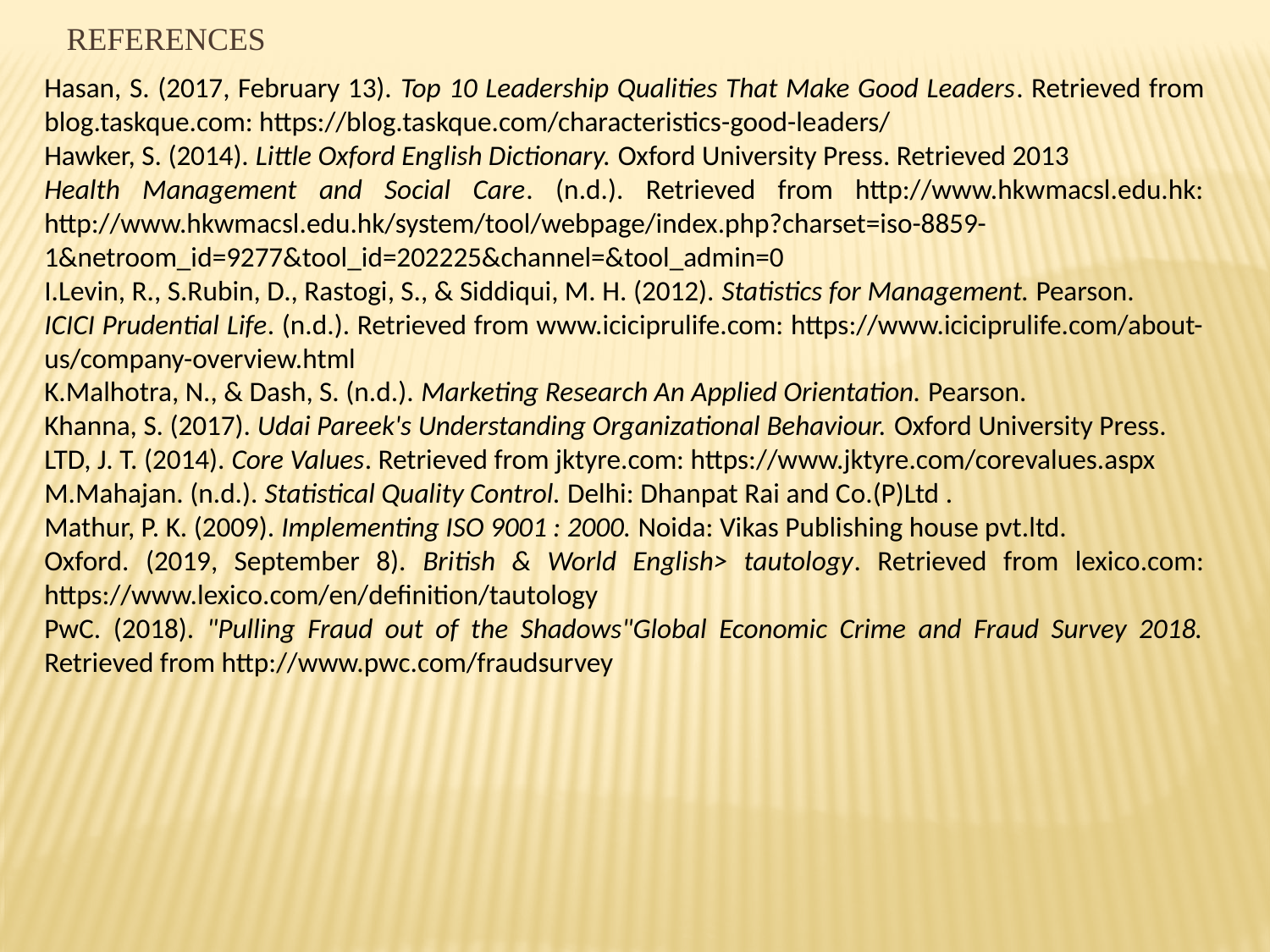

references
Hasan, S. (2017, February 13). Top 10 Leadership Qualities That Make Good Leaders. Retrieved from blog.taskque.com: https://blog.taskque.com/characteristics-good-leaders/
Hawker, S. (2014). Little Oxford English Dictionary. Oxford University Press. Retrieved 2013
Health Management and Social Care. (n.d.). Retrieved from http://www.hkwmacsl.edu.hk: http://www.hkwmacsl.edu.hk/system/tool/webpage/index.php?charset=iso-8859-1&netroom_id=9277&tool_id=202225&channel=&tool_admin=0
I.Levin, R., S.Rubin, D., Rastogi, S., & Siddiqui, M. H. (2012). Statistics for Management. Pearson.
ICICI Prudential Life. (n.d.). Retrieved from www.iciciprulife.com: https://www.iciciprulife.com/about-us/company-overview.html
K.Malhotra, N., & Dash, S. (n.d.). Marketing Research An Applied Orientation. Pearson.
Khanna, S. (2017). Udai Pareek's Understanding Organizational Behaviour. Oxford University Press.
LTD, J. T. (2014). Core Values. Retrieved from jktyre.com: https://www.jktyre.com/corevalues.aspx
M.Mahajan. (n.d.). Statistical Quality Control. Delhi: Dhanpat Rai and Co.(P)Ltd .
Mathur, P. K. (2009). Implementing ISO 9001 : 2000. Noida: Vikas Publishing house pvt.ltd.
Oxford. (2019, September 8). British & World English> tautology. Retrieved from lexico.com: https://www.lexico.com/en/definition/tautology
PwC. (2018). "Pulling Fraud out of the Shadows"Global Economic Crime and Fraud Survey 2018. Retrieved from http://www.pwc.com/fraudsurvey